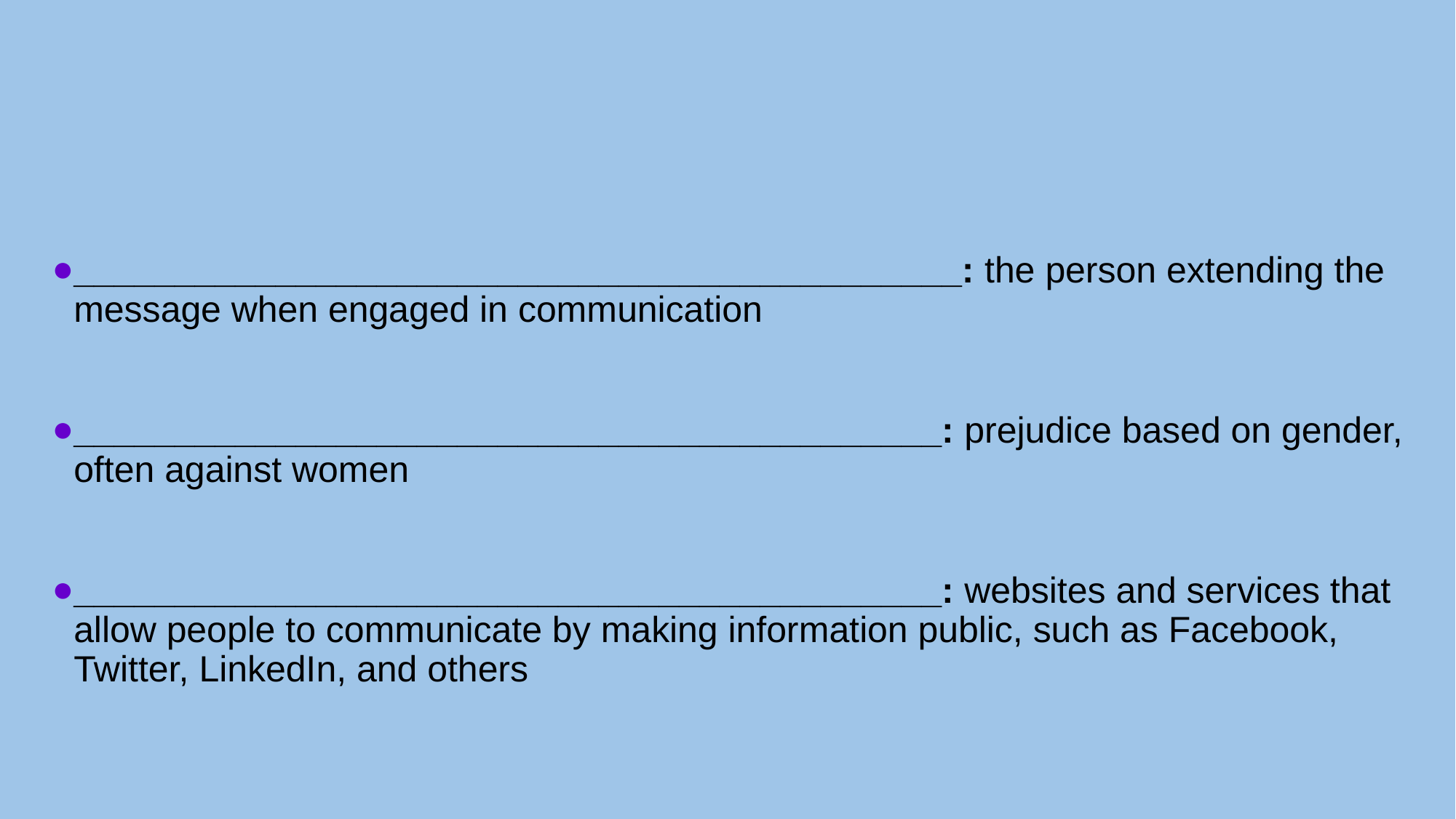

____________________________________________: the person extending the message when engaged in communication

___________________________________________: prejudice based on gender, often against women

___________________________________________: websites and services that allow people to communicate by making information public, such as Facebook, Twitter, LinkedIn, and others